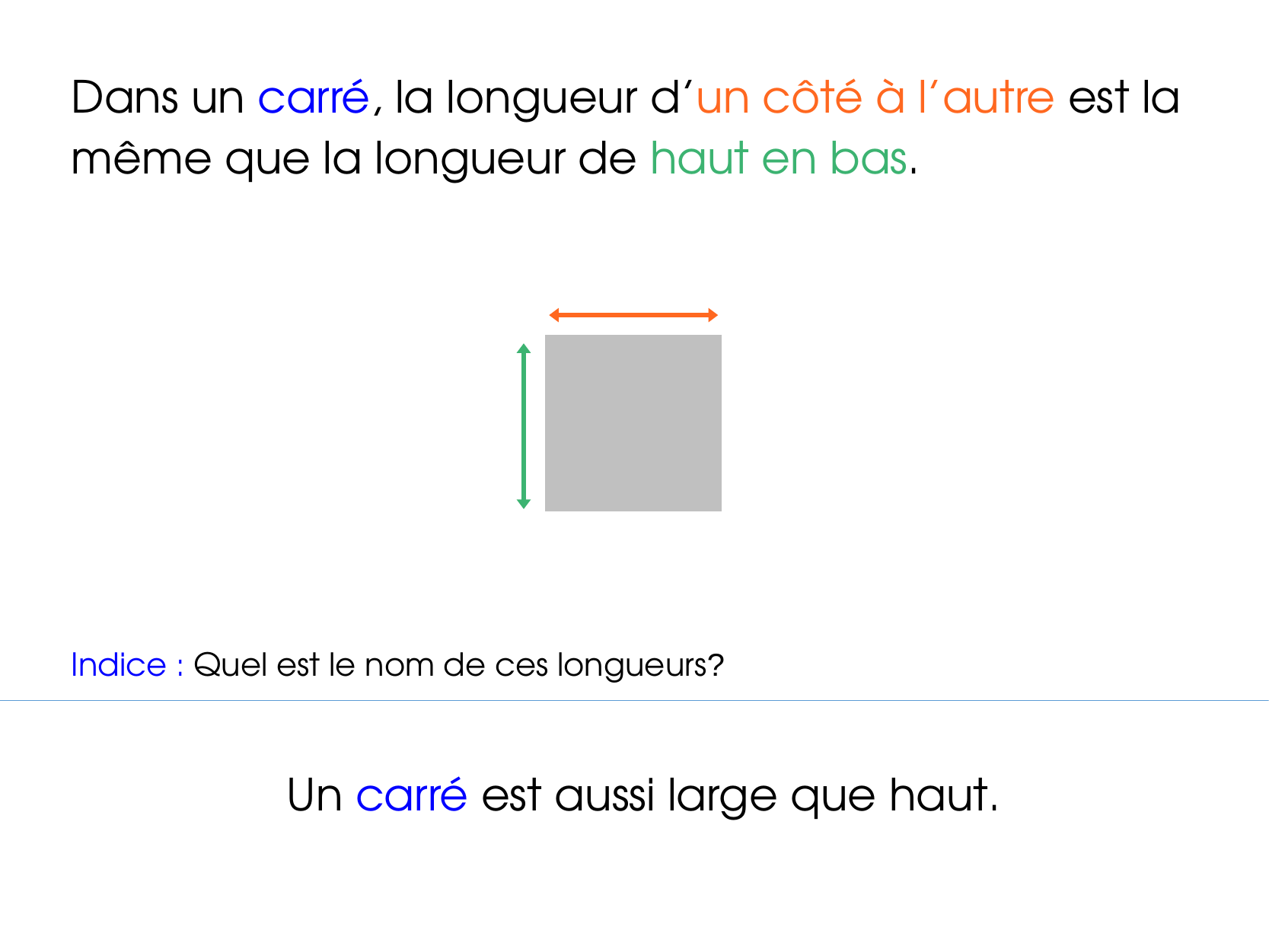

Dans un carré, la longueur d’un côté à l’autre est la même que la longueur de haut en bas.

Indice : Quel est le nom de ces longueurs?
Un carré est aussi large que haut.